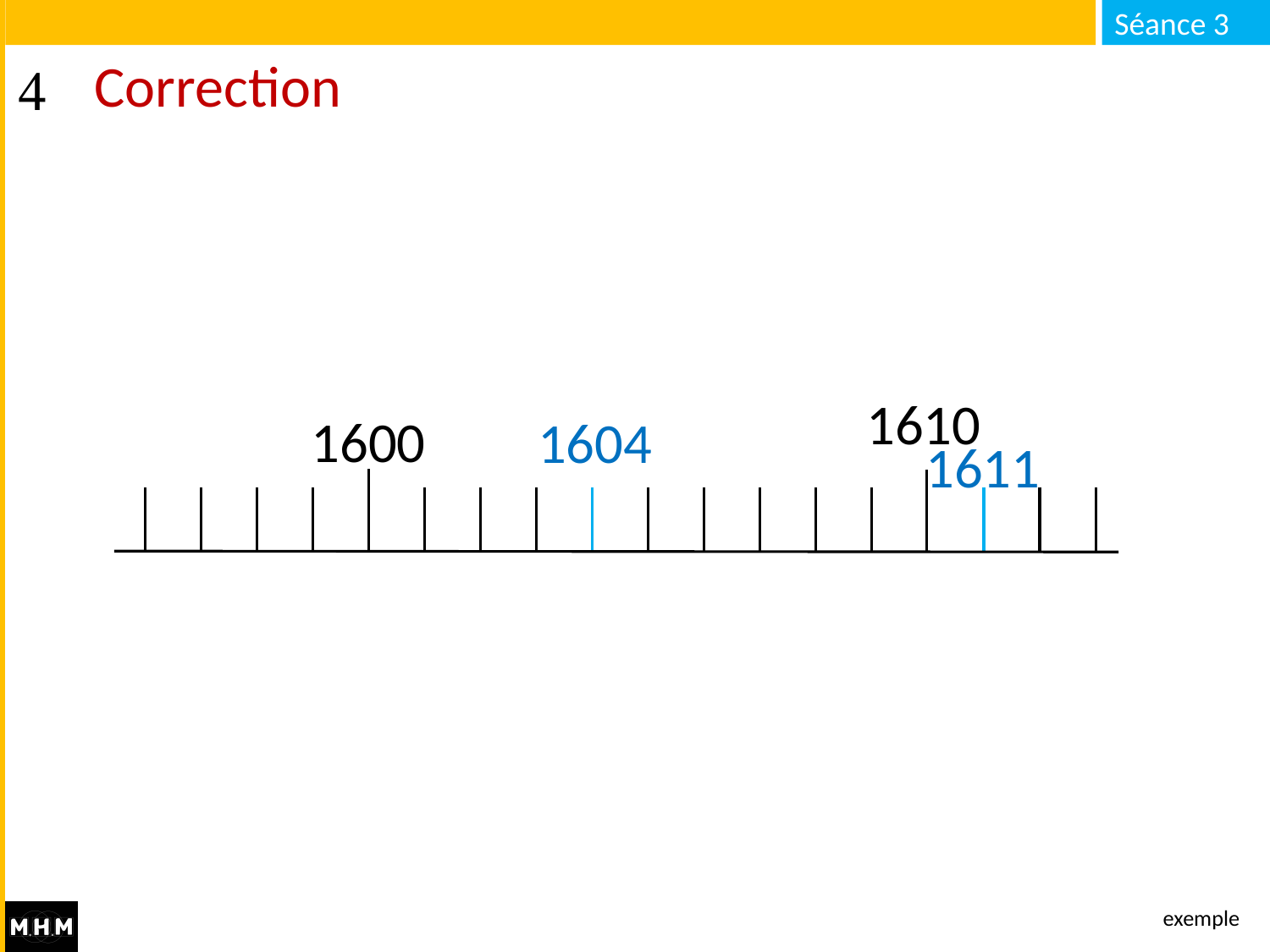

# Correction
1610
1600
1604
1611
exemple